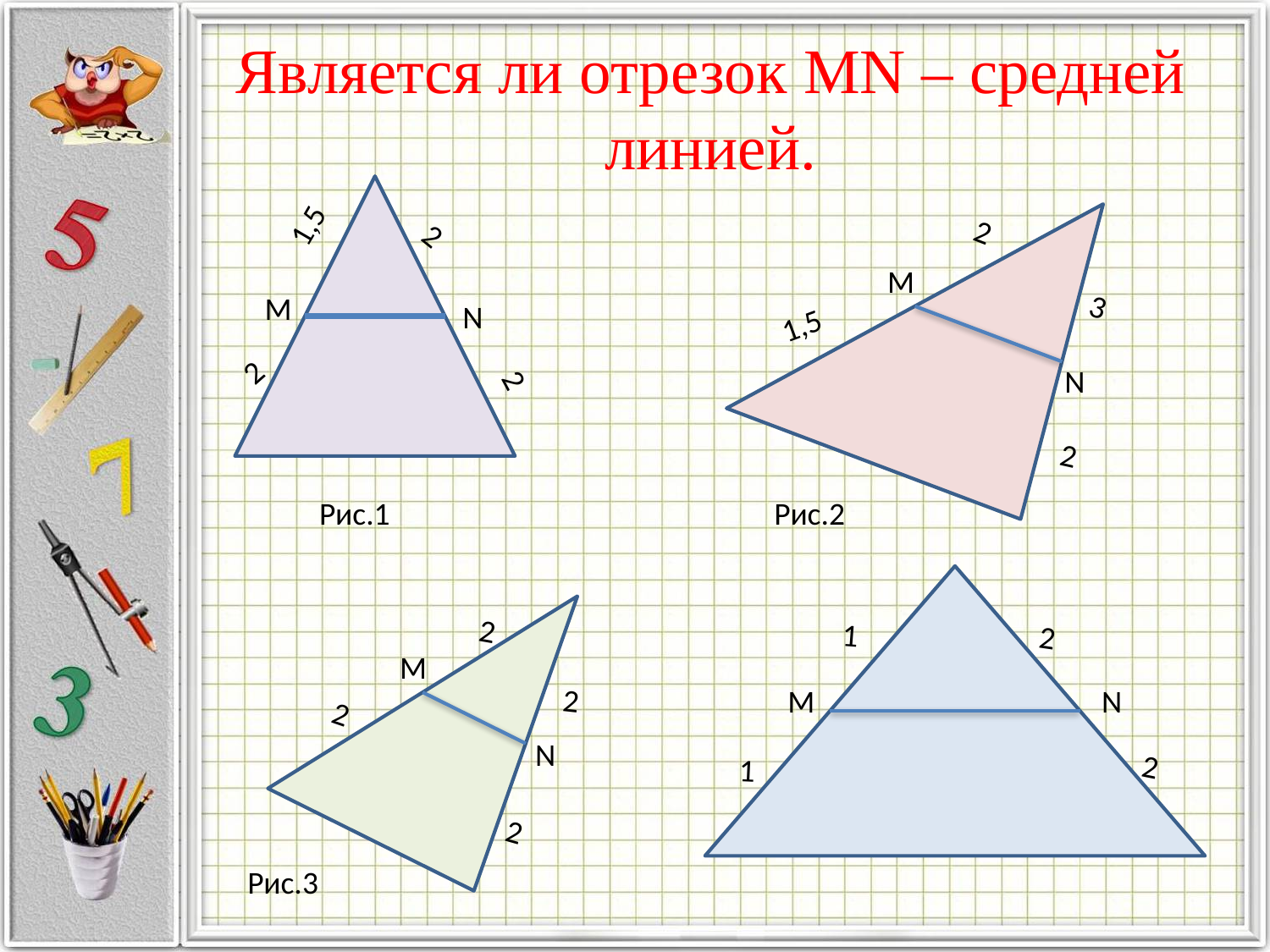

# Является ли отрезок MN – cредней линией.

1,5
2
2
M
3
М
N
1,5
2
2
N
2
Рис.1
Рис.2

2
1
2
M
2
M
N
2
N
2
1
2
Рис.3